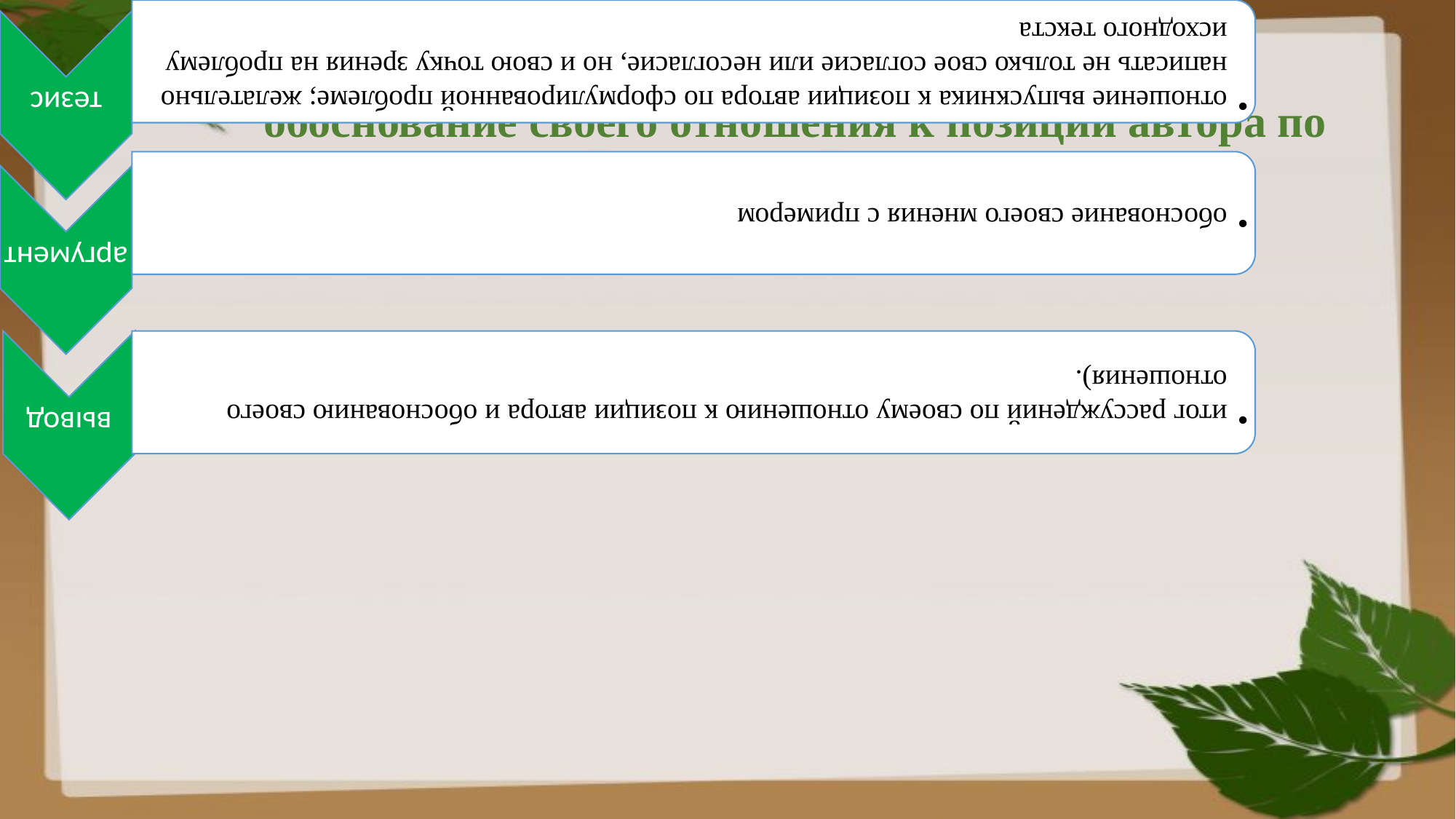

# обоснование своего отношения к позиции автора по сформулированной проблеме текста
тезис
отношение выпускника к позиции автора по сформулированной проблеме; желательно написать не только свое согласие или несогласие, но и свою точку зрения на проблему исходного текста
аргумент
обоснование своего мнения с примером
вывод
итог рассуждений по своему отношению к позиции автора и обоснованию своего отношения).